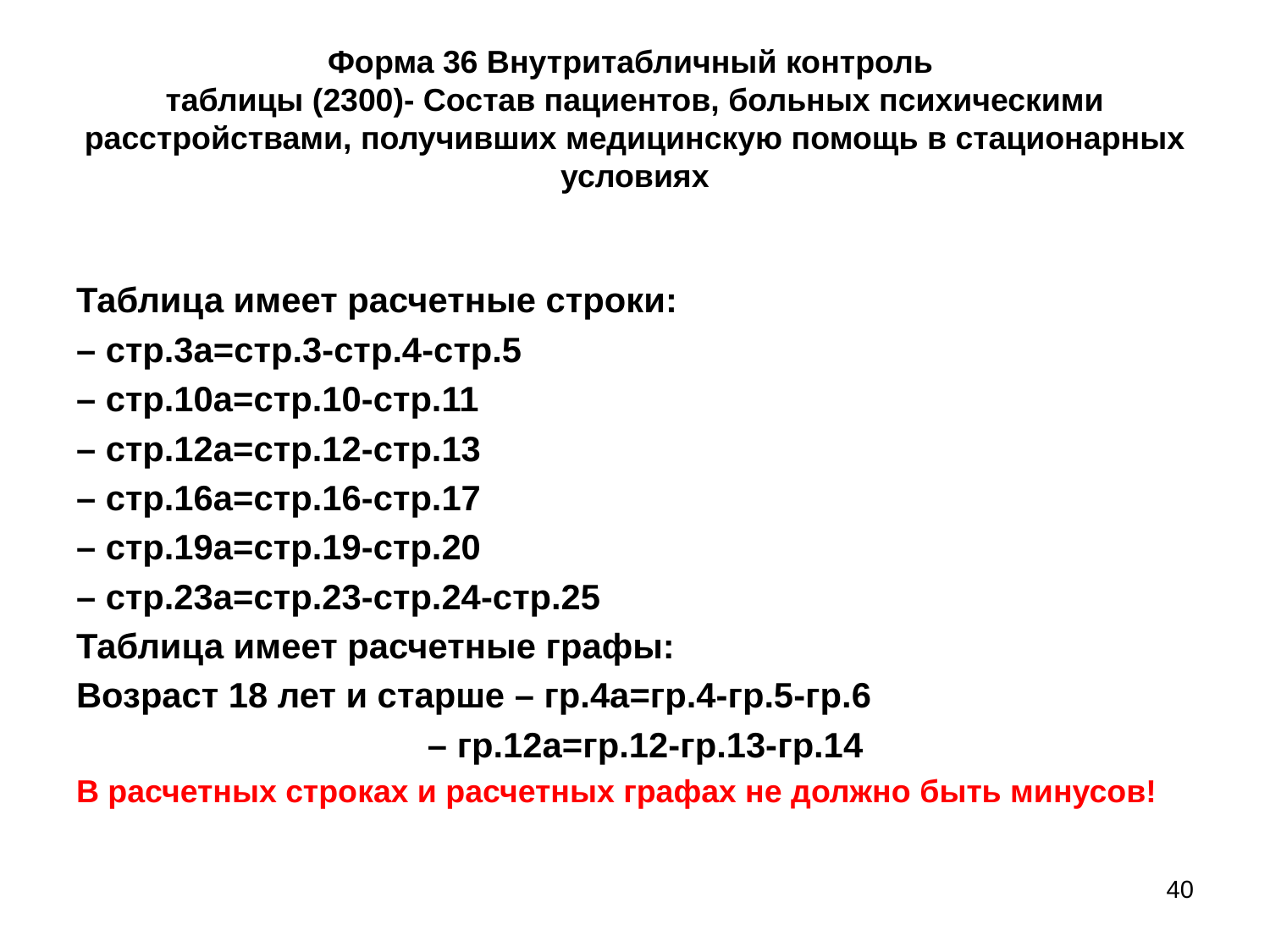

Форма 36 Внутритабличный контроль
таблицы (2300)- Состав пациентов, больных психическими расстройствами, получивших медицинскую помощь в стационарных условиях

Таблица имеет расчетные строки:
– стр.3а=стр.3-стр.4-стр.5
– стр.10а=стр.10-стр.11
– стр.12а=стр.12-стр.13
– стр.16а=стр.16-стр.17
– стр.19а=стр.19-стр.20
– стр.23а=стр.23-стр.24-стр.25
Таблица имеет расчетные графы:
Возраст 18 лет и старше – гр.4а=гр.4-гр.5-гр.6
		          – гр.12а=гр.12-гр.13-гр.14
В расчетных строках и расчетных графах не должно быть минусов!

40